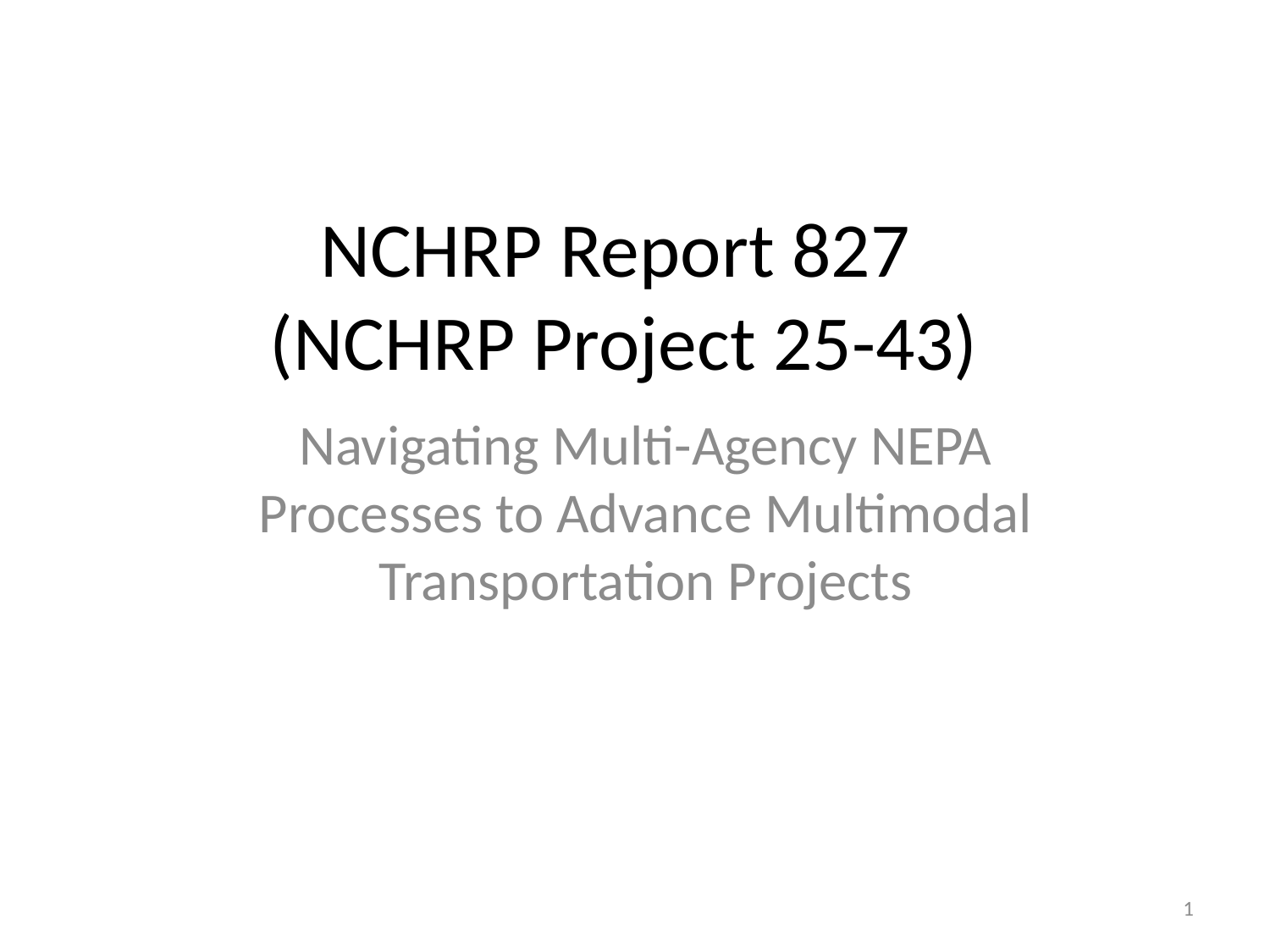

# NCHRP Report 827 (NCHRP Project 25-43)
Navigating Multi-Agency NEPA Processes to Advance Multimodal Transportation Projects
1